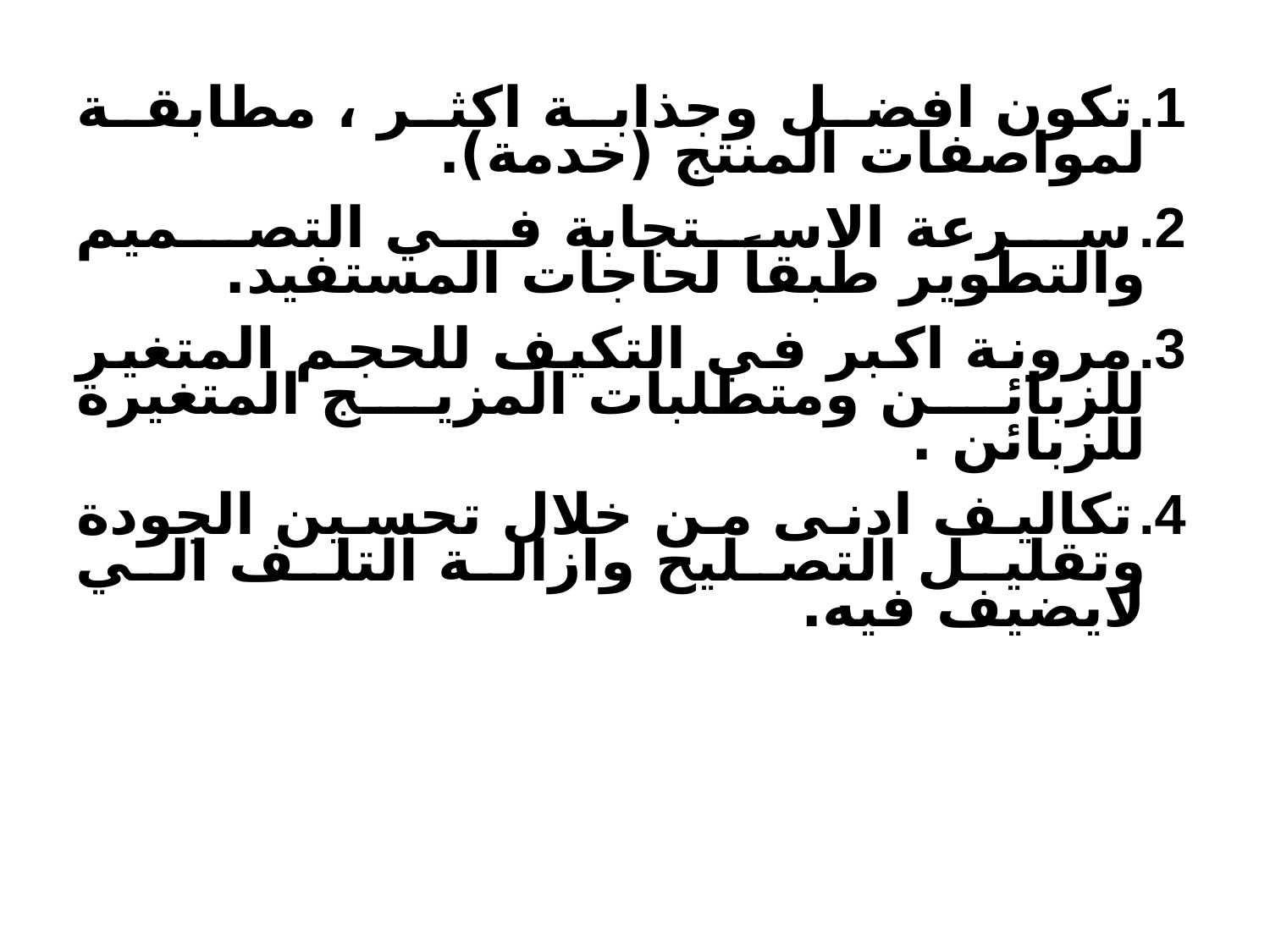

تكون افضل وجذابة اكثر ، مطابقة لمواصفات المنتج (خدمة).
سرعة الاستجابة في التصميم والتطوير طبقاً لحاجات المستفيد.
مرونة اكبر في التكيف للحجم المتغير للزبائن ومتطلبات المزيج المتغيرة للزبائن .
تكاليف ادنى من خلال تحسين الجودة وتقليل التصليح وازالة التلف الي لايضيف فيه.